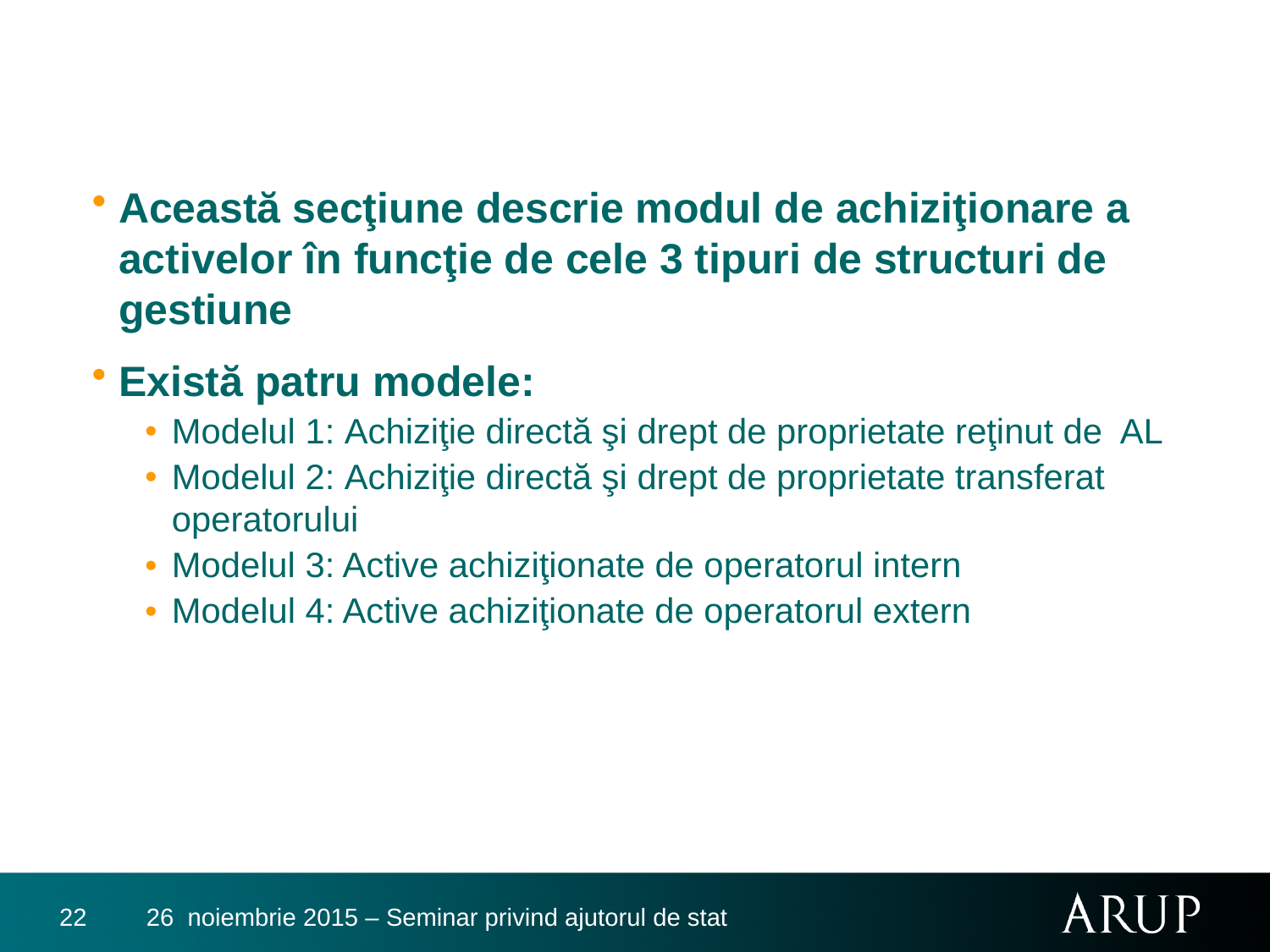

#
Această secţiune descrie modul de achiziţionare a activelor în funcţie de cele 3 tipuri de structuri de gestiune
Există patru modele:
Modelul 1: Achiziţie directă şi drept de proprietate reţinut de  AL
Modelul 2: Achiziţie directă şi drept de proprietate transferat operatorului
Modelul 3: Active achiziţionate de operatorul intern
Modelul 4: Active achiziţionate de operatorul extern

22
26  noiembrie 2015 – Seminar privind ajutorul de stat